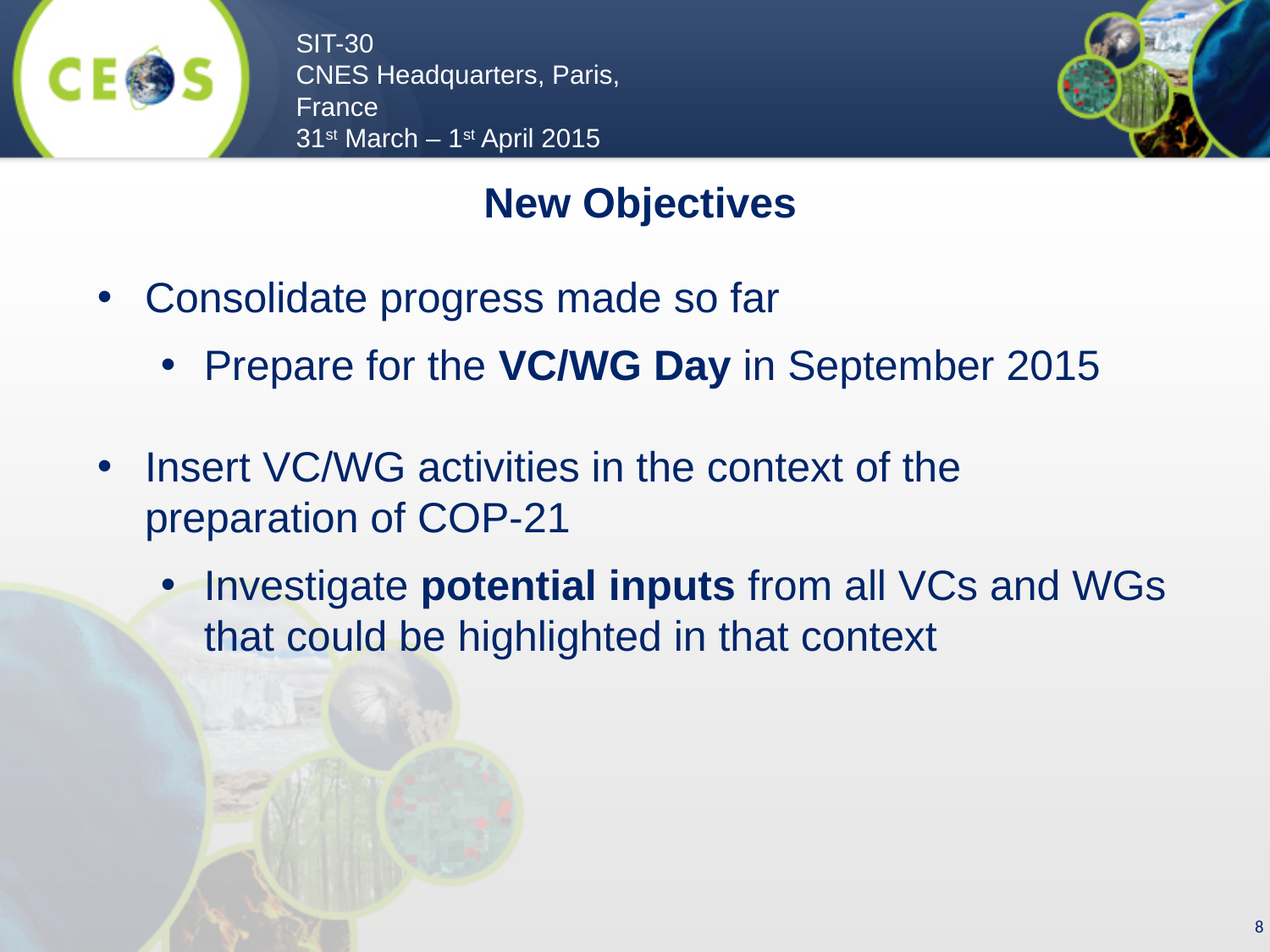

# New Objectives
Consolidate progress made so far
Prepare for the VC/WG Day in September 2015
Insert VC/WG activities in the context of the preparation of COP-21
Investigate potential inputs from all VCs and WGs that could be highlighted in that context
8